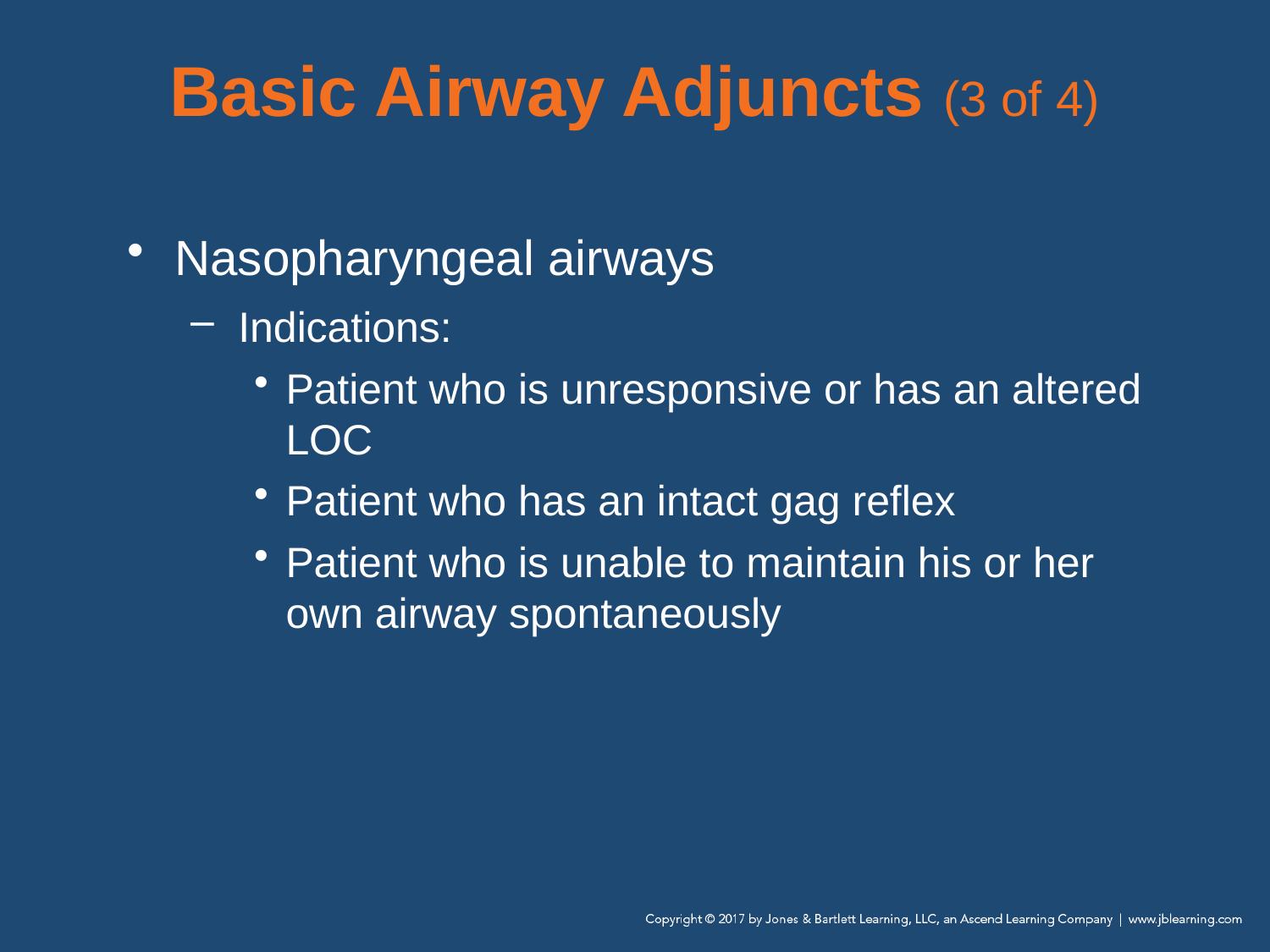

# Basic Airway Adjuncts (3 of 4)
Nasopharyngeal airways
Indications:
Patient who is unresponsive or has an altered LOC
Patient who has an intact gag reflex
Patient who is unable to maintain his or her own airway spontaneously